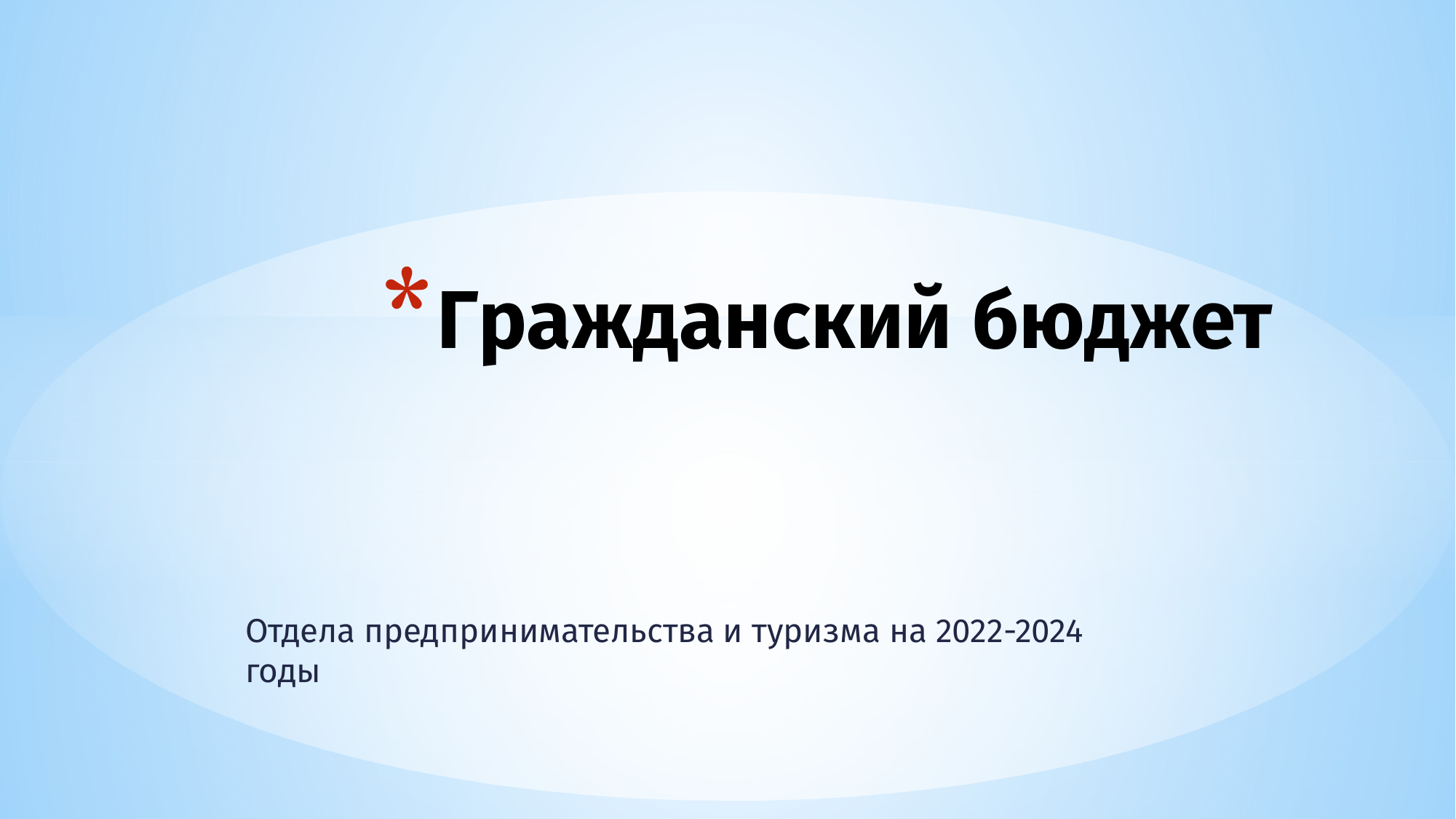

# Гражданский бюджет
Отдела предпринимательства и туризма на 2022-2024 годы